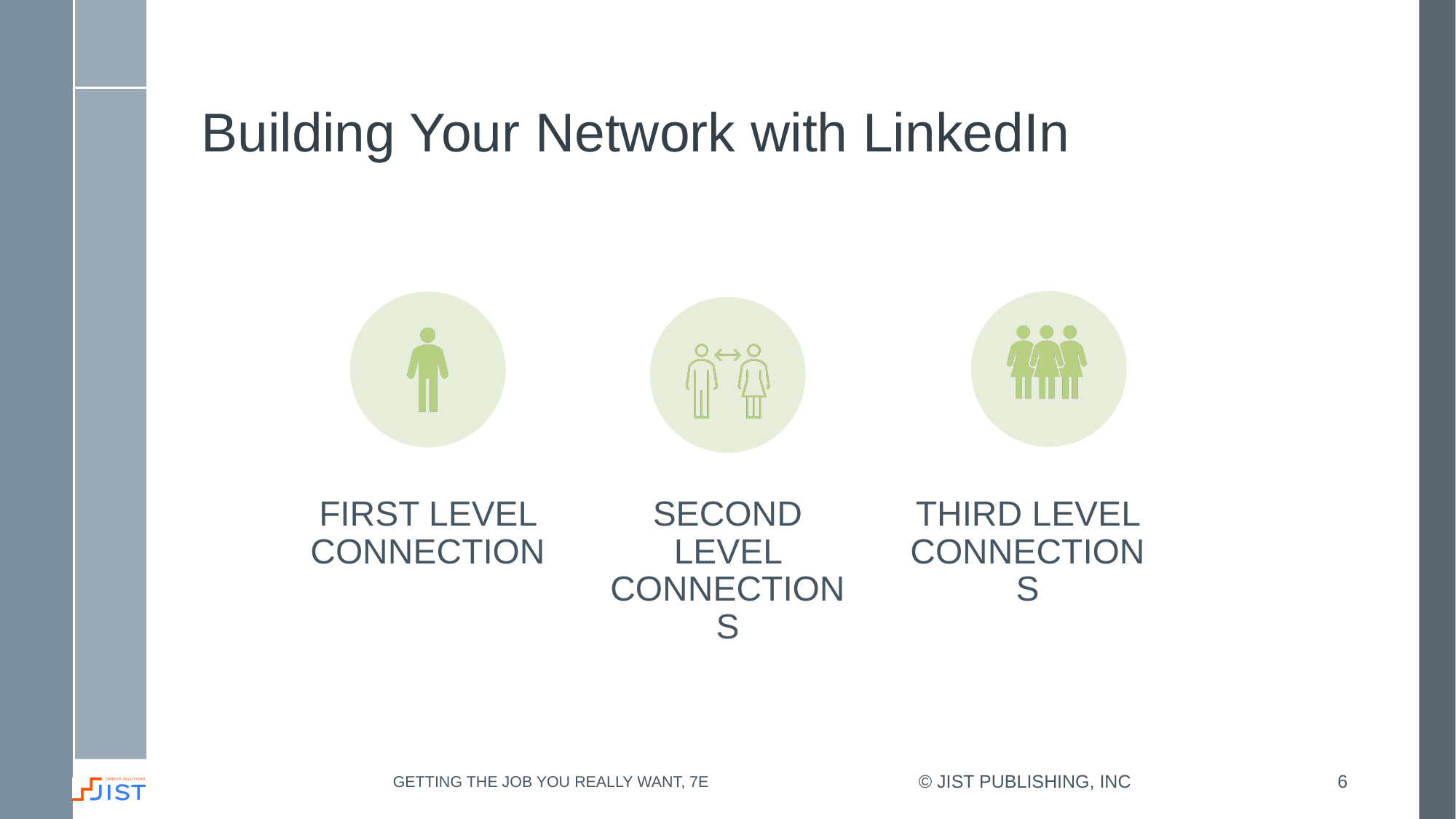

# Building Your Network with LinkedIn
First level connection
Second level connections
Third level connections
Getting the job you really want, 7e
© JIST Publishing, Inc
6